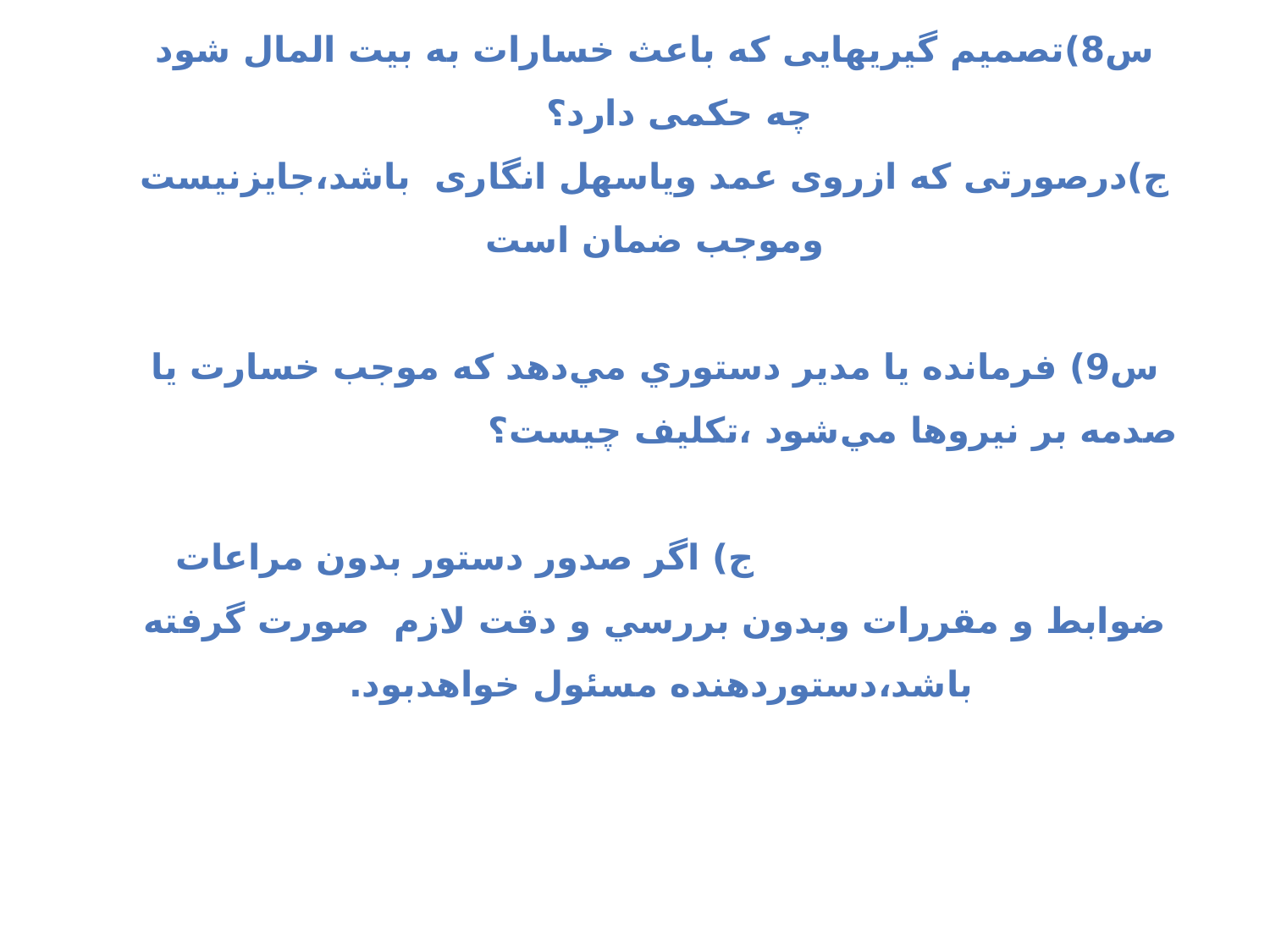

س8)تصمیم گیریهایی که باعث خسارات به بیت المال شود چه حکمی دارد؟
ج)درصورتی که ازروی عمد ویاسهل انگاری  باشد،جایزنیست وموجب ضمان است

س9) فرمانده يا مدير دستوري مي‌دهد كه موجب خسارت يا صدمه بر نيروها مي‌شود ،تکلیف چیست؟                                                                                                                                                   ج) اگر صدور دستور بدون مراعات ضوابط و مقررات وبدون بررسي و دقت لازم  صورت گرفته باشد،دستوردهنده مسئول خواهدبود.